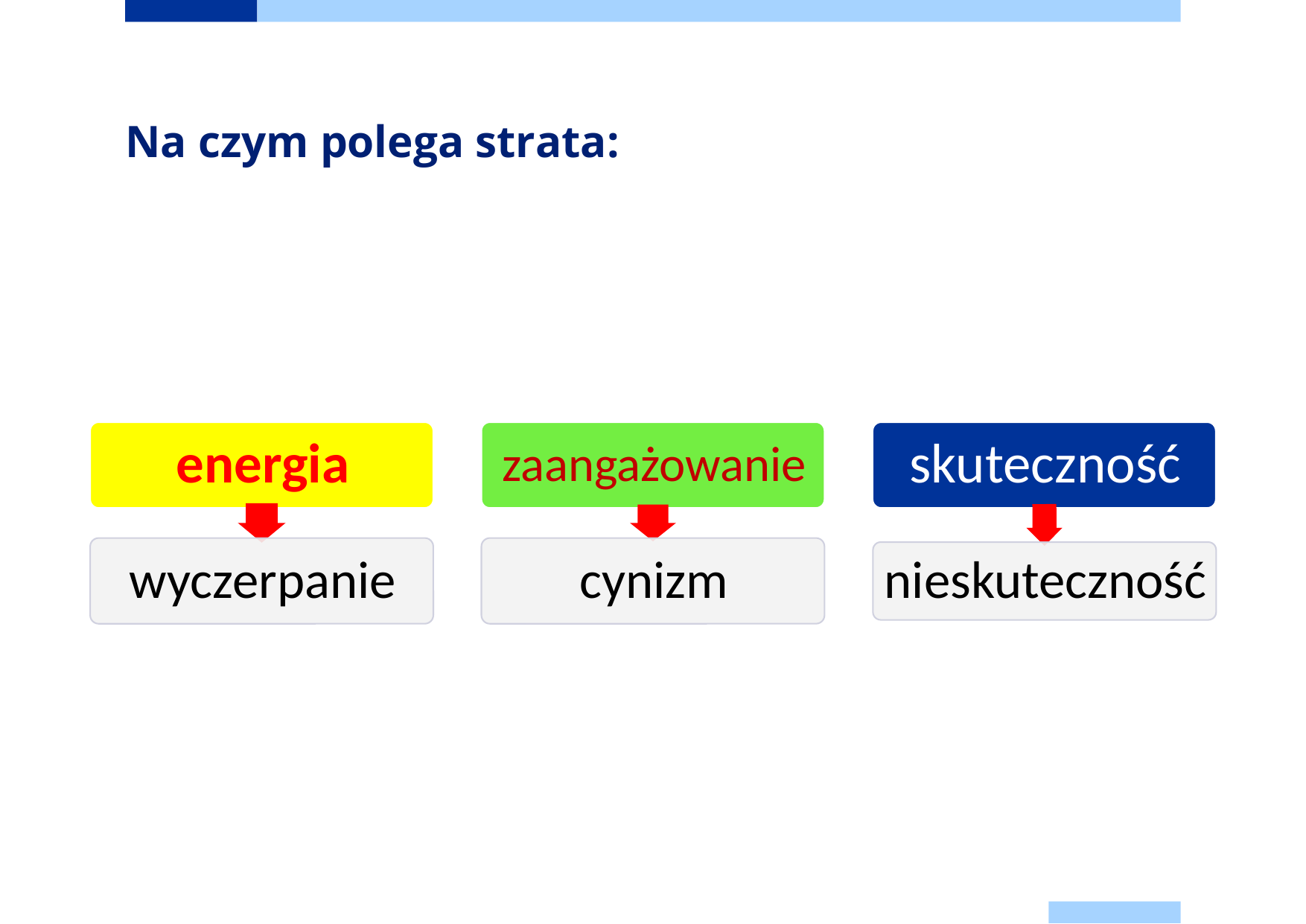

# Na czym polega strata:
energia
wyczerpanie
zaangażowanie
cynizm
skuteczność
nieskuteczność